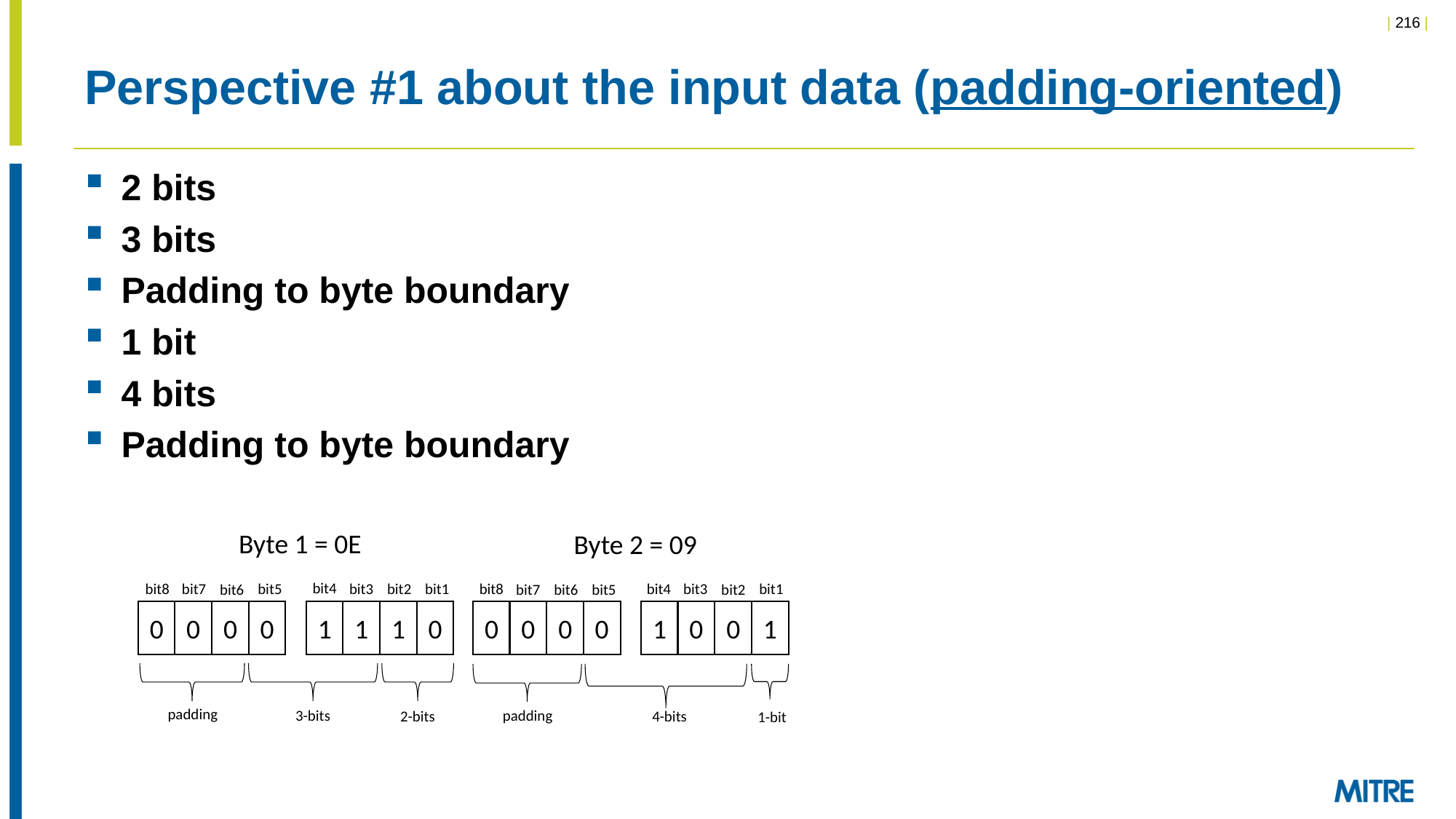

# Perspective #1 about the input data (padding-oriented)
2 bits
3 bits
Padding to byte boundary
1 bit
4 bits
Padding to byte boundary
Byte 1 = 0E
Byte 2 = 09
bit4
bit8
bit4
bit3
bit1
bit8
bit7
bit5
bit2
bit3
bit1
bit6
bit7
bit5
bit2
bit6
0
1
1
1
0
0
0
1
0
1
0
0
0
0
0
0

padding
padding
3-bits
2-bits
4-bits
1-bit